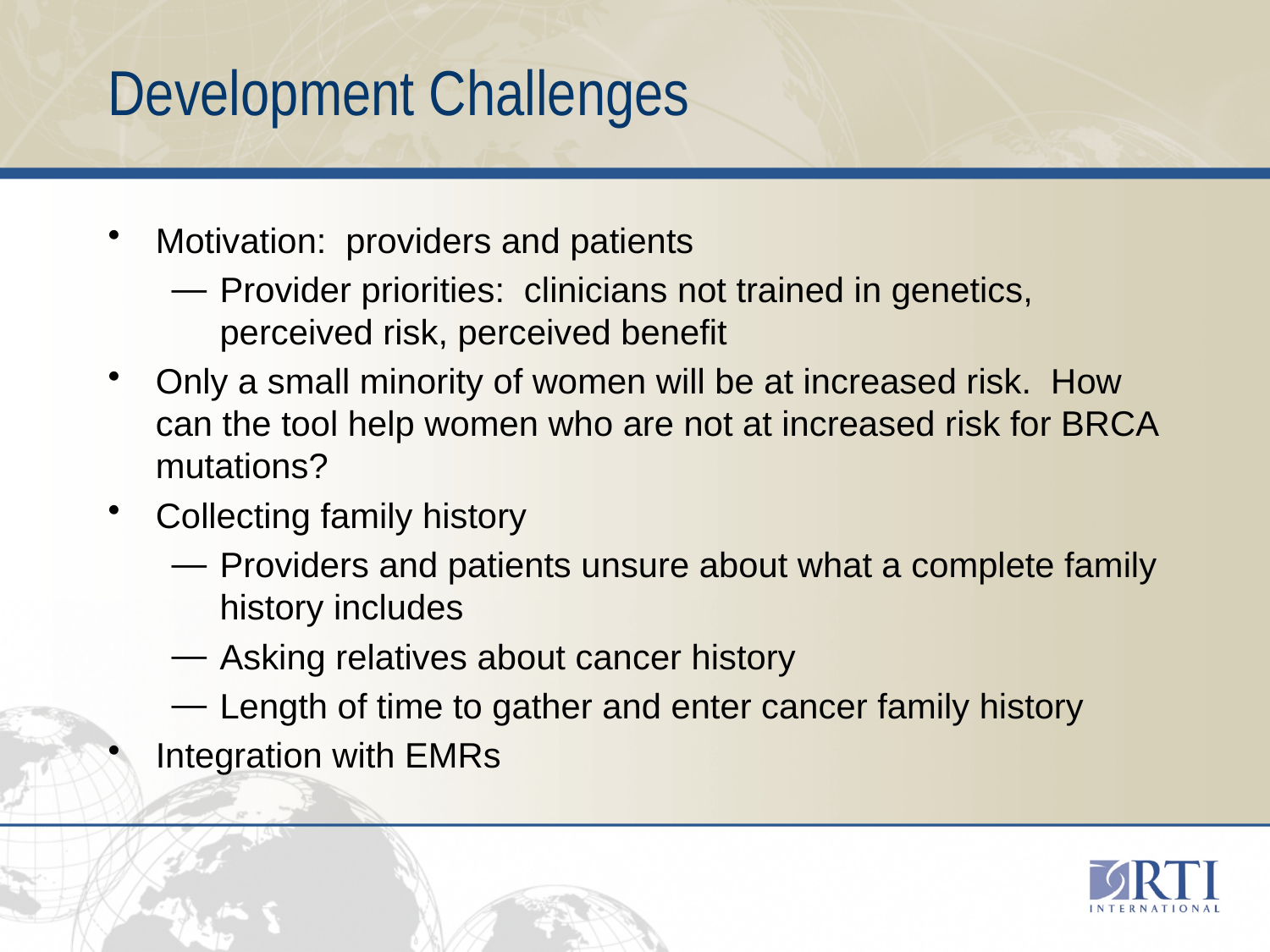

# Development Challenges
Motivation:  providers and patients
Provider priorities:  clinicians not trained in genetics, perceived risk, perceived benefit
Only a small minority of women will be at increased risk.  How can the tool help women who are not at increased risk for BRCA mutations?
Collecting family history
Providers and patients unsure about what a complete family history includes
Asking relatives about cancer history
Length of time to gather and enter cancer family history
Integration with EMRs